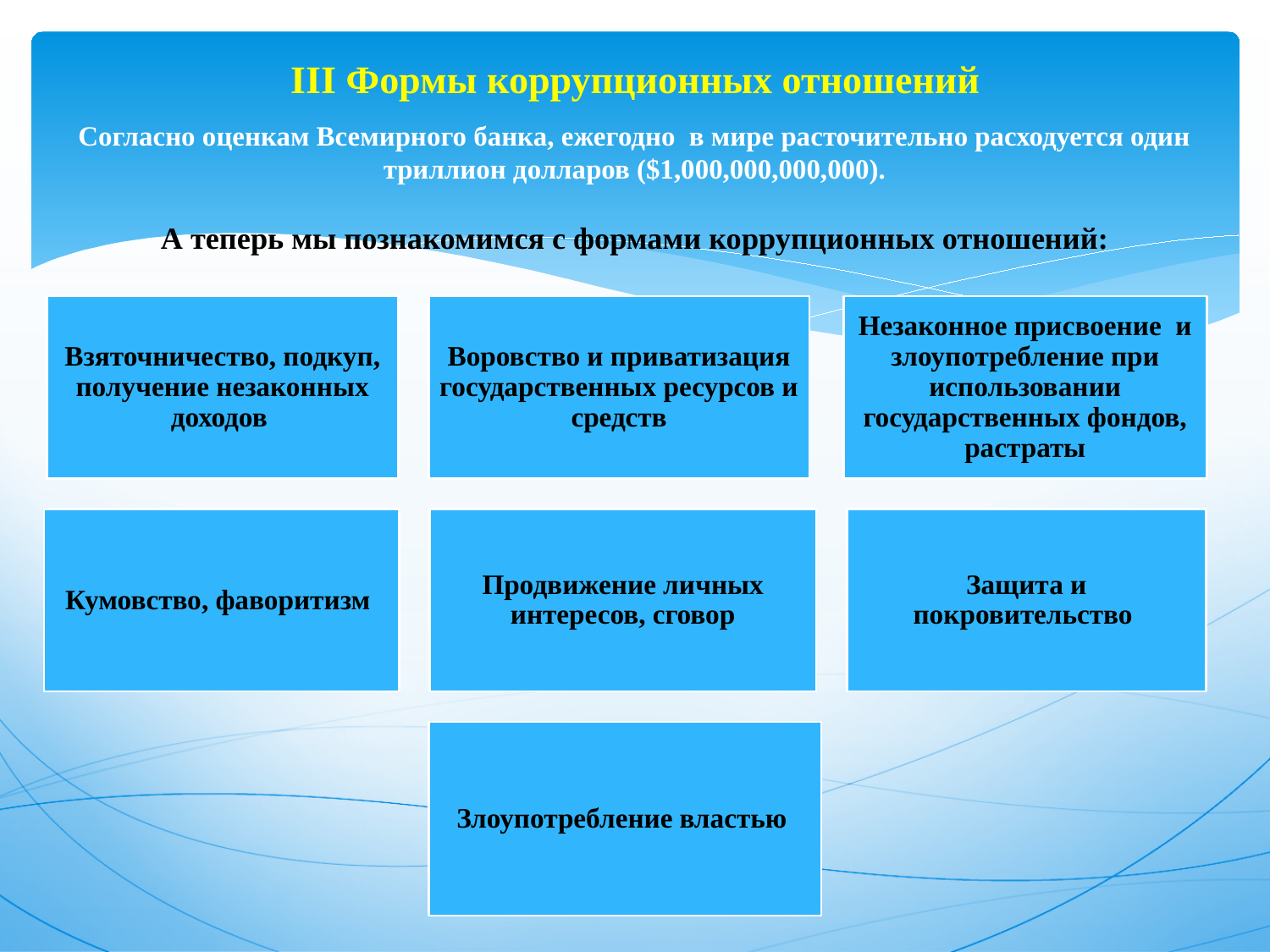

# III Формы коррупционных отношений Согласно оценкам Всемирного банка, ежегодно  в мире расточительно расходуется один триллион долларов ($1,000,000,000,000). А теперь мы познакомимся с формами коррупционных отношений:
Взяточничество, подкуп, получение незаконных доходов
Воровство и приватизация государственных ресурсов и средств
Незаконное присвоение  и злоупотребление при использовании государственных фондов, растраты
Кумовство, фаворитизм
Продвижение личных интересов, сговор
Защита и покровительство
Злоупотребление властью